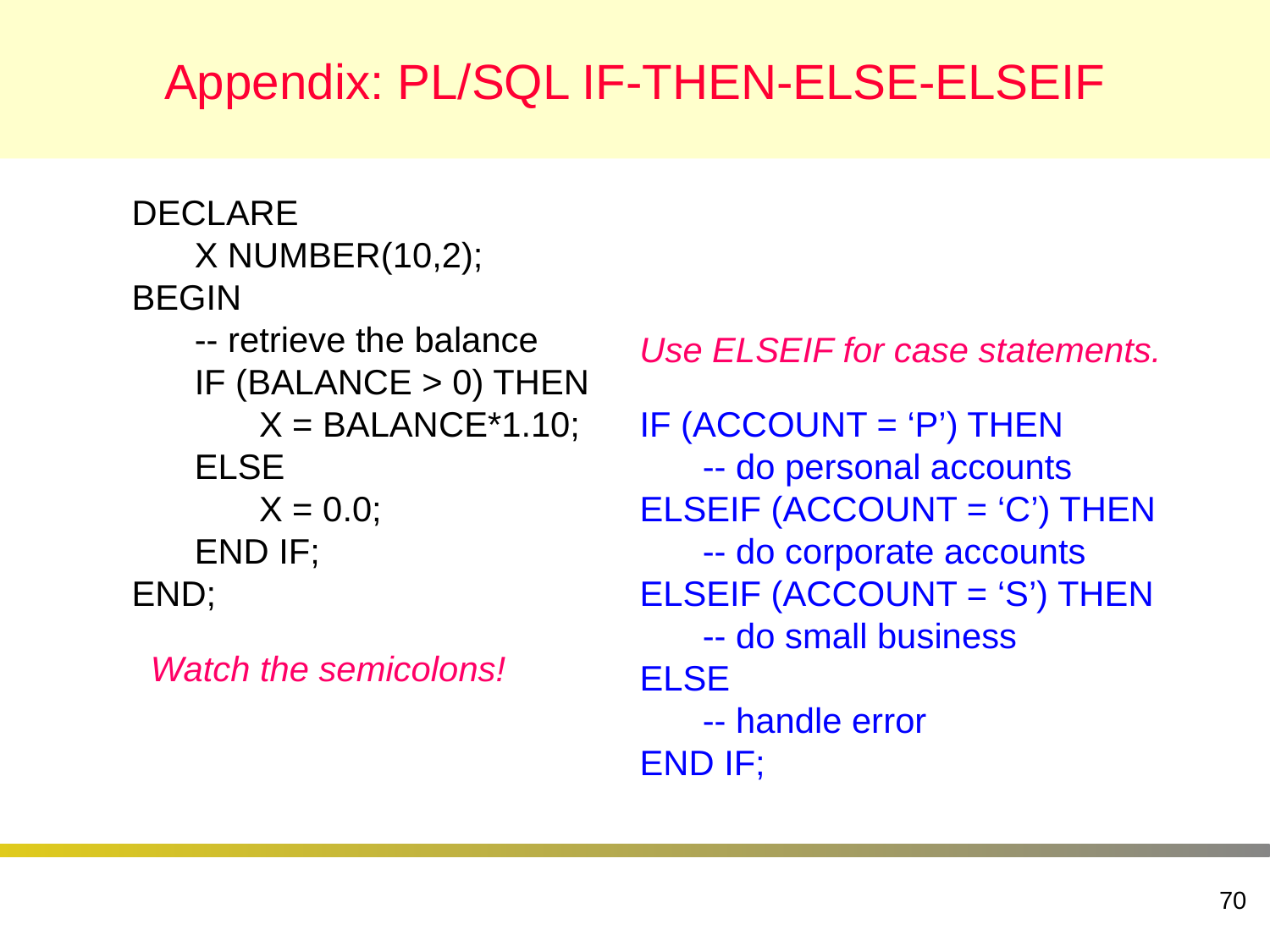

# Appendix: PL/SQL IF-THEN-ELSE-ELSEIF
DECLARE
	X NUMBER(10,2);
BEGIN
	-- retrieve the balance
	IF (BALANCE > 0) THEN
		X = BALANCE*1.10;
	ELSE
		X = 0.0;
	END IF;
END;
Use ELSEIF for case statements.
IF (ACCOUNT = ‘P’) THEN
	-- do personal accounts
ELSEIF (ACCOUNT = ‘C’) THEN
	-- do corporate accounts
ELSEIF (ACCOUNT = ‘S’) THEN
	-- do small business
ELSE
	-- handle error
END IF;
Watch the semicolons!
70